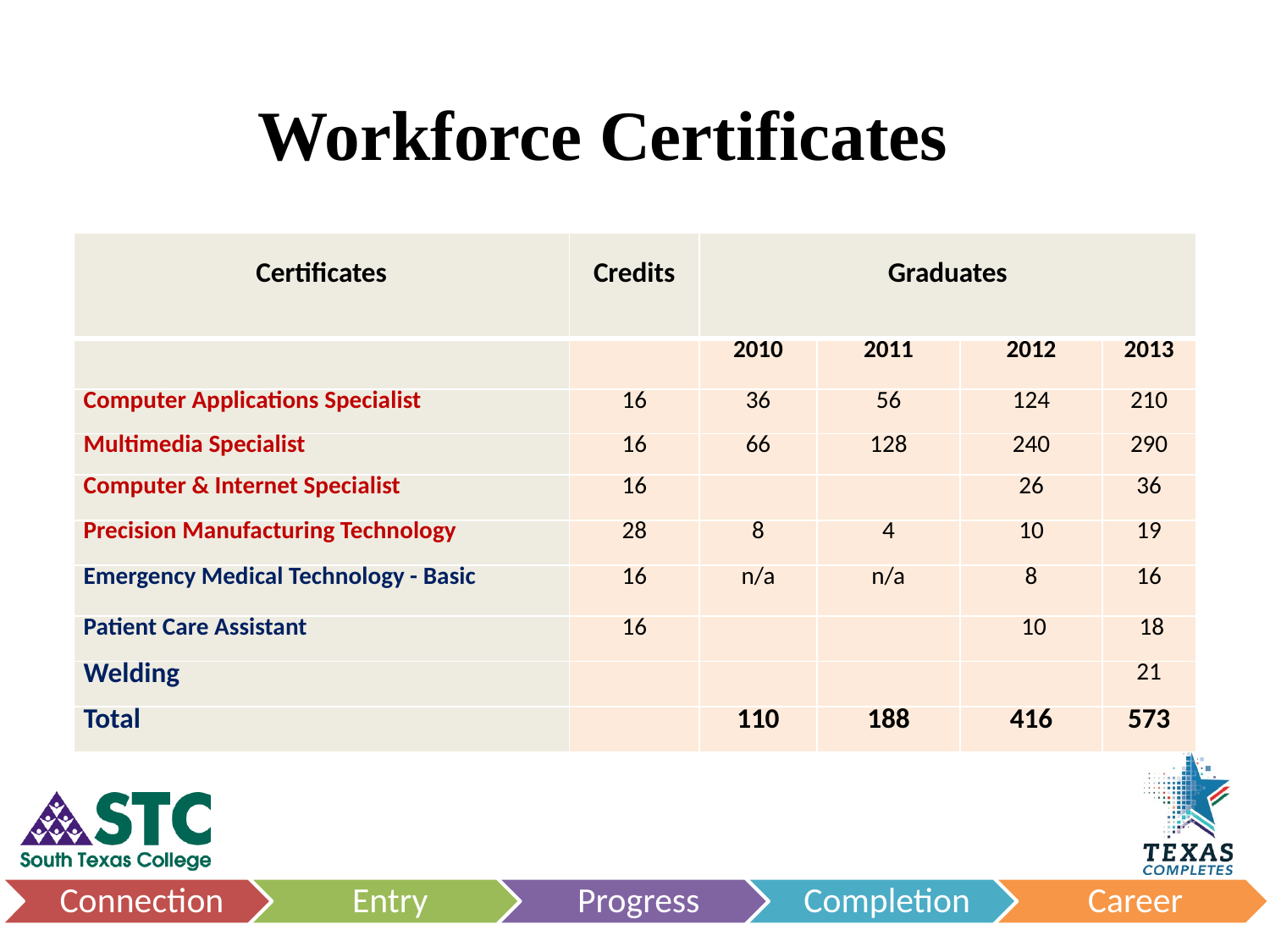

# Workforce Certificates
| Certificates | Credits | Graduates |  |  |  |
| --- | --- | --- | --- | --- | --- |
|  |  | 2010 | 2011 | 2012 | 2013 |
| Computer Applications Specialist | 16 | 36 | 56 | 124 | 210 |
| Multimedia Specialist | 16 | 66 | 128 | 240 | 290 |
| Computer & Internet Specialist | 16 |  |  | 26 | 36 |
| Precision Manufacturing Technology | 28 | 8 | 4 | 10 | 19 |
| Emergency Medical Technology - Basic | 16 | n/a | n/a | 8 | 16 |
| Patient Care Assistant | 16 |  |  | 10 | 18 |
| Welding |  |  |  |  | 21 |
| Total |  | 110 | 188 | 416 | 573 |